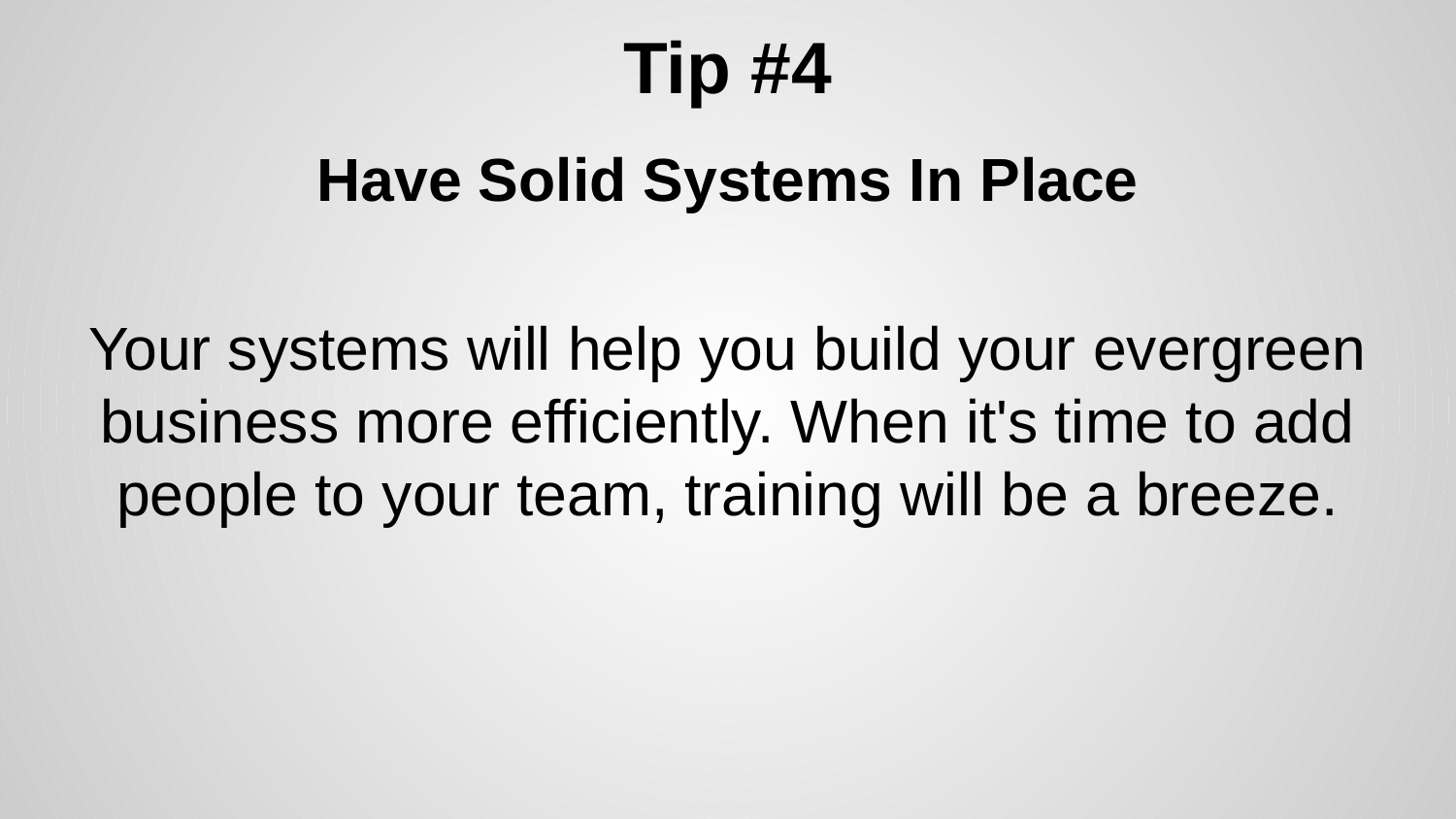

# Tip #4

Have Solid Systems In Place

Your systems will help you build your evergreen business more efficiently. When it's time to add people to your team, training will be a breeze.